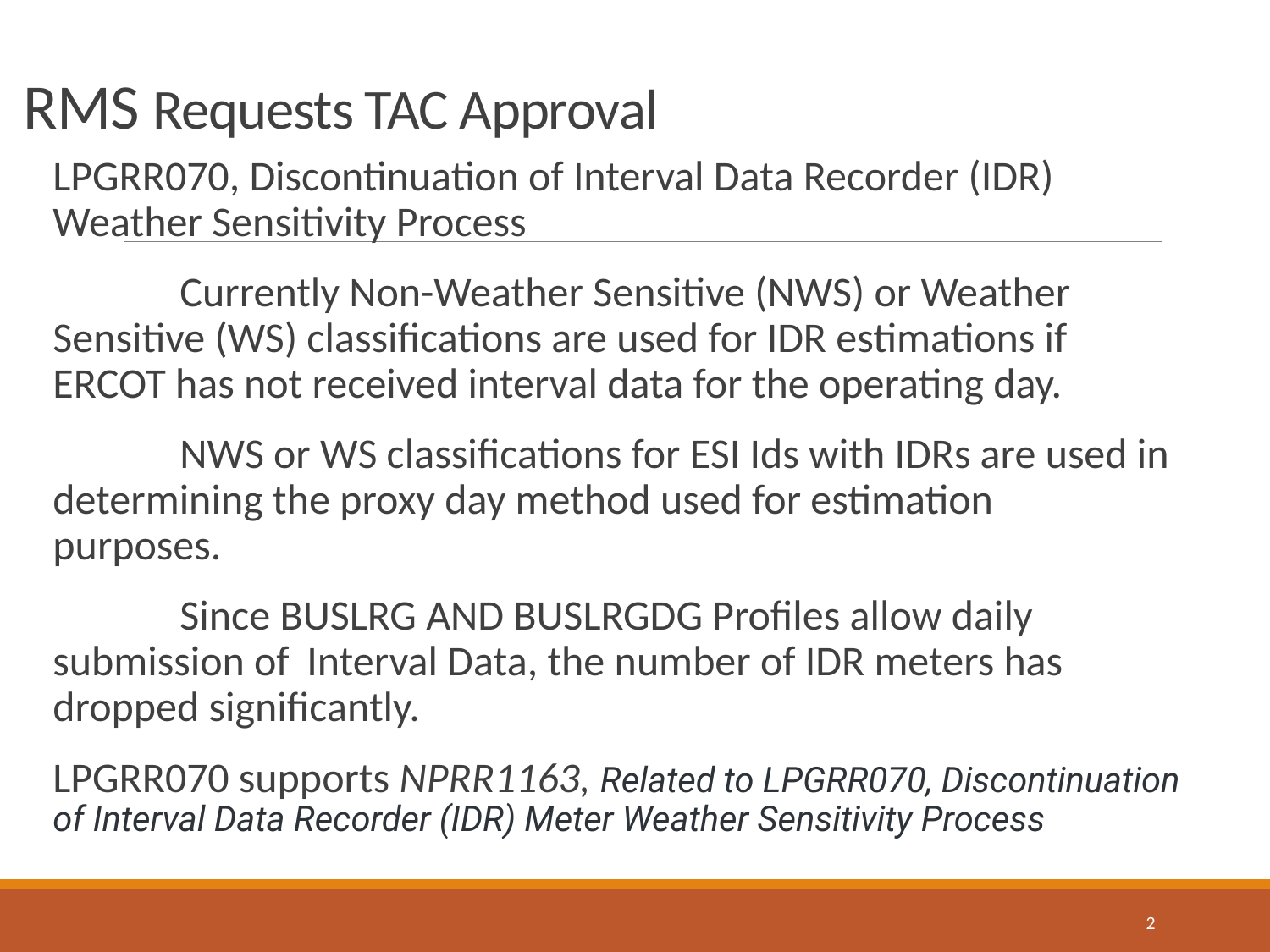

# RMS Requests TAC Approval
LPGRR070, Discontinuation of Interval Data Recorder (IDR) Weather Sensitivity Process
	Currently Non-Weather Sensitive (NWS) or Weather 	Sensitive (WS) classifications are used for IDR estimations if 	ERCOT has not received interval data for the operating day.
	NWS or WS classifications for ESI Ids with IDRs are used in 	determining the proxy day method used for estimation 	purposes.
	Since BUSLRG AND BUSLRGDG Profiles allow daily 	submission of 	Interval Data, the number of IDR meters has 	dropped significantly.
LPGRR070 supports NPRR1163, Related to LPGRR070, Discontinuation of Interval Data Recorder (IDR) Meter Weather Sensitivity Process

2